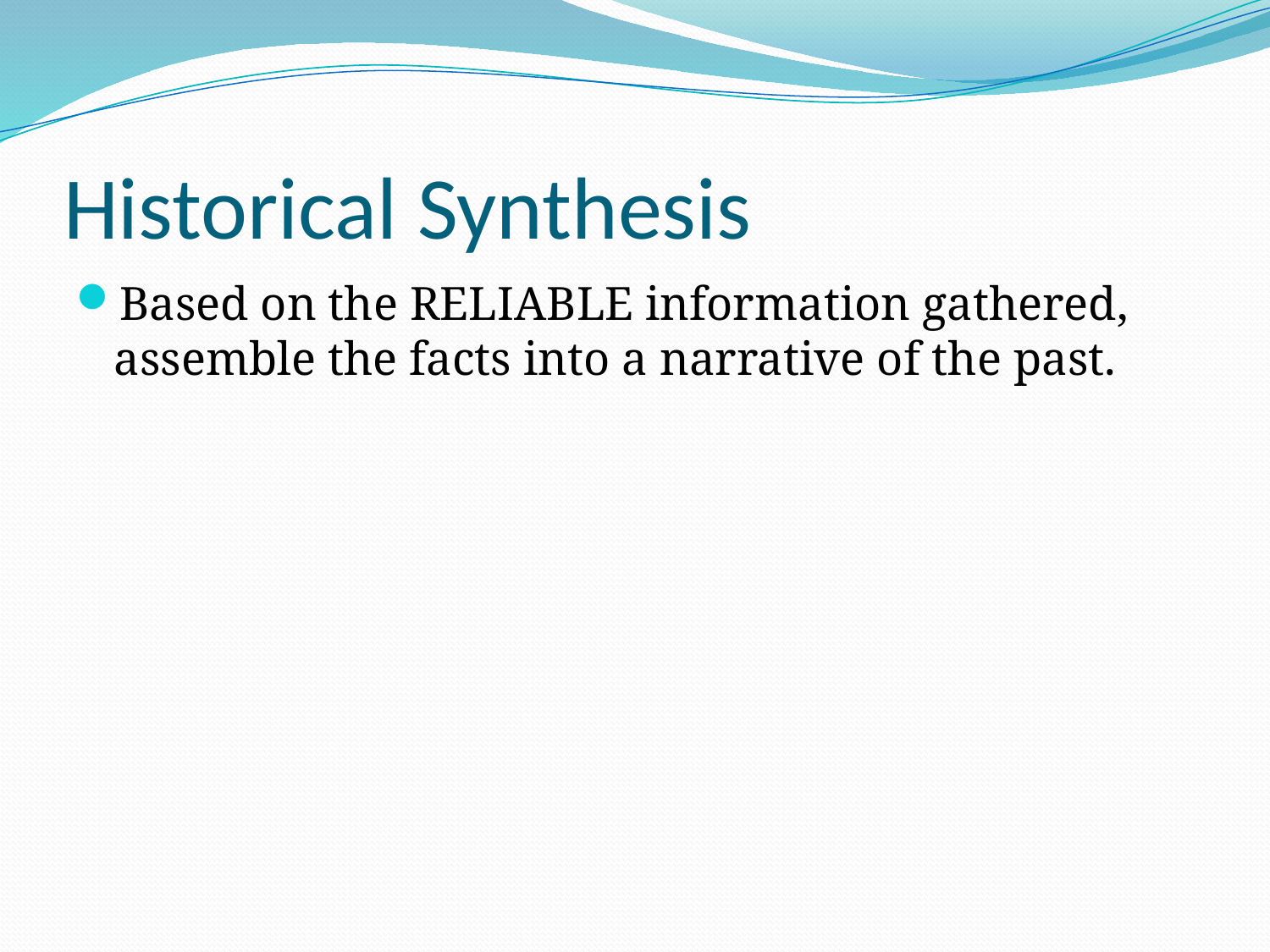

# Historical Synthesis
Based on the RELIABLE information gathered, assemble the facts into a narrative of the past.